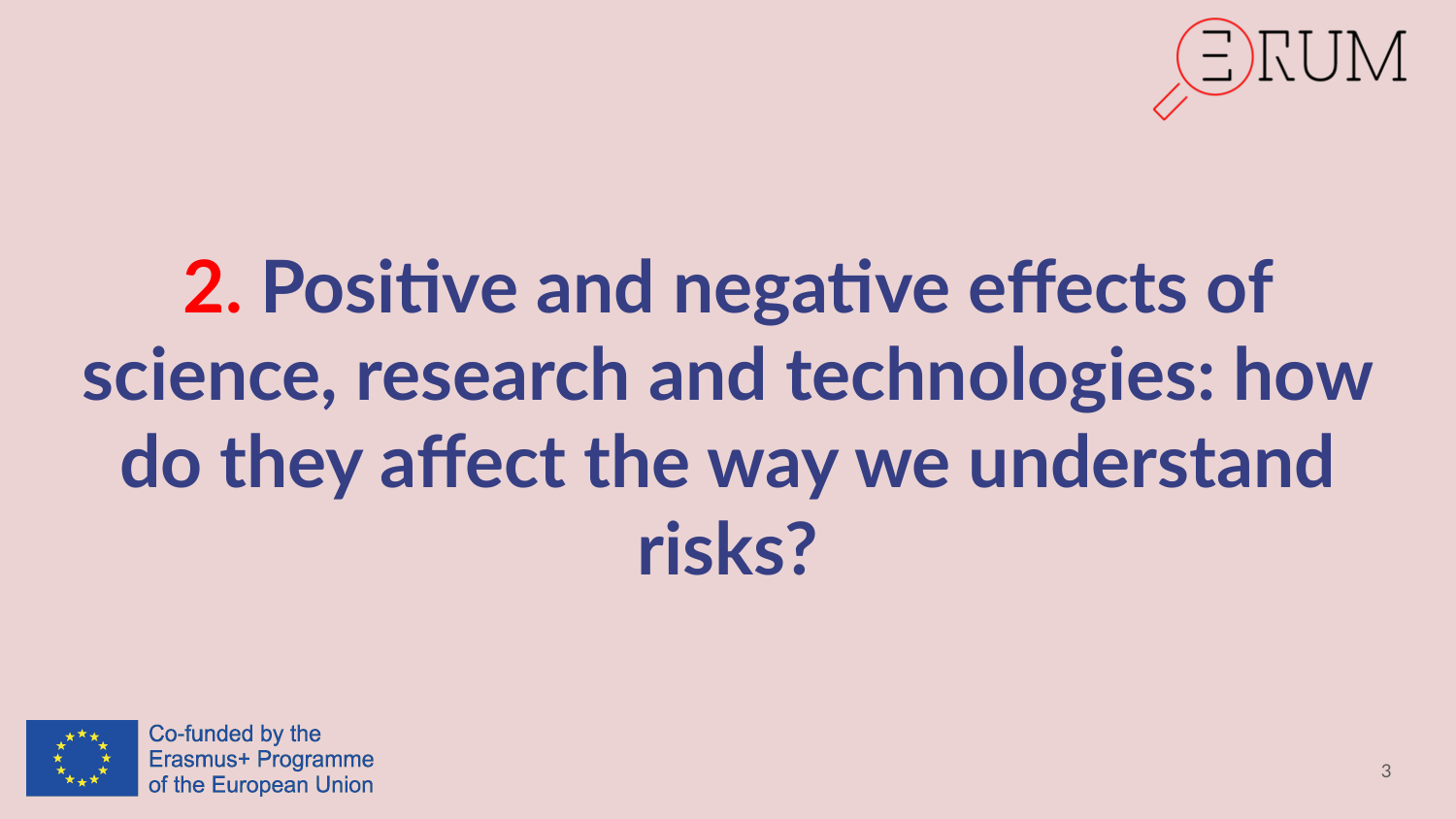

# 2. Positive and negative effects of science, research and technologies: how do they affect the way we understand risks?
3